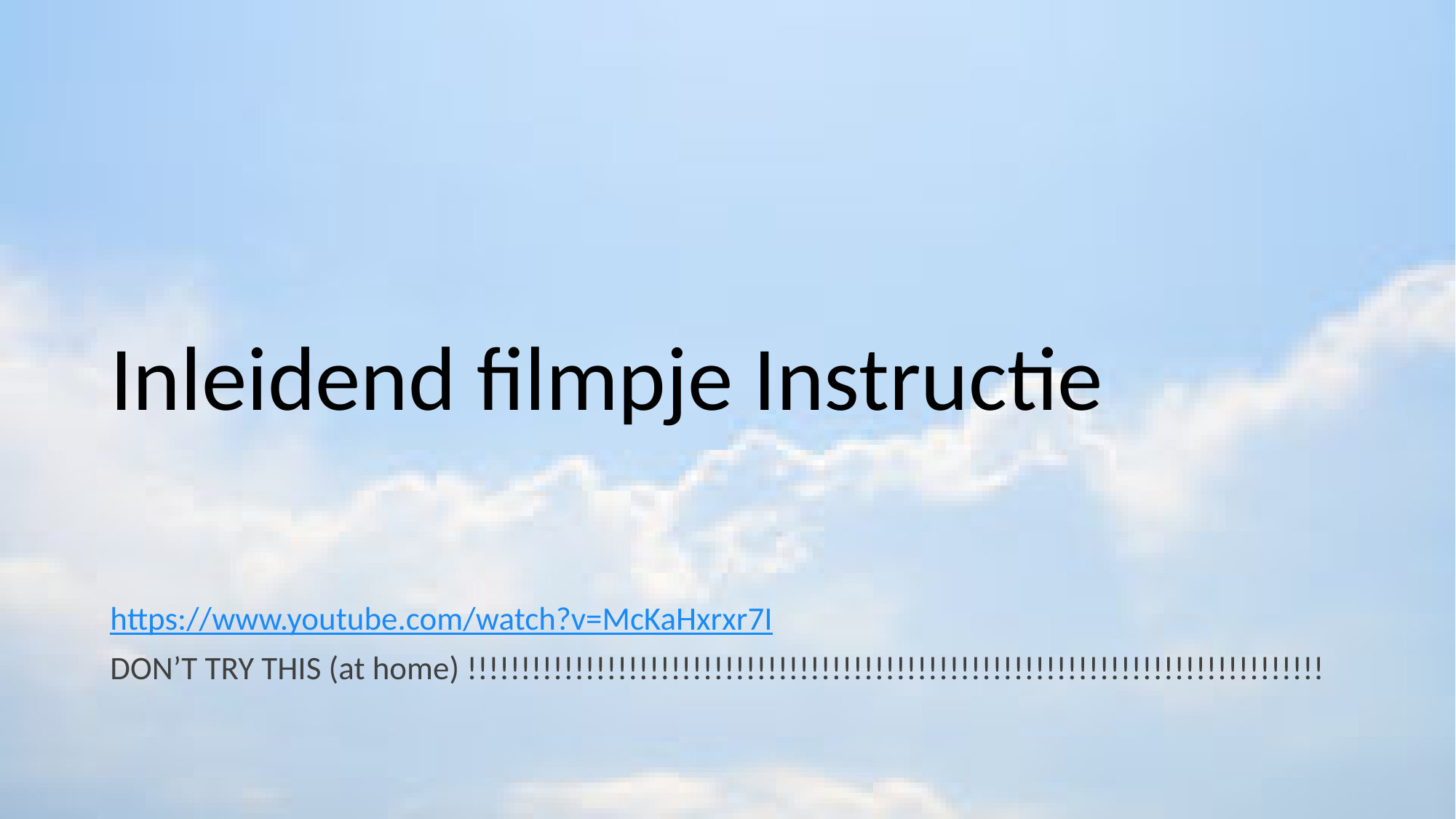

# Inleidend filmpje Instructie

https://www.youtube.com/watch?v=McKaHxrxr7I
DON’T TRY THIS (at home) !!!!!!!!!!!!!!!!!!!!!!!!!!!!!!!!!!!!!!!!!!!!!!!!!!!!!!!!!!!!!!!!!!!!!!!!!!!!!!!!